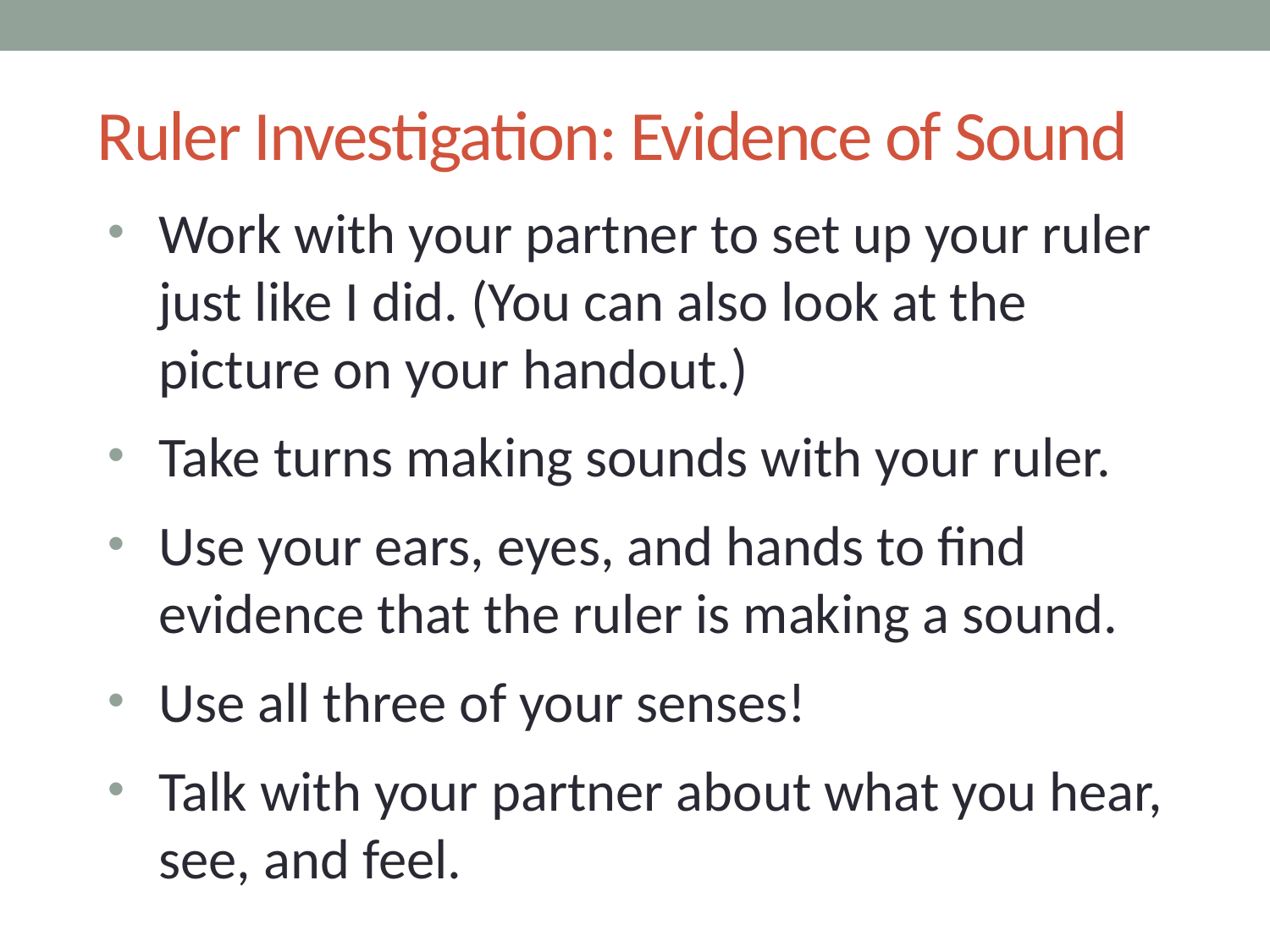

# Ruler Investigation: Evidence of Sound
Work with your partner to set up your ruler just like I did. (You can also look at the picture on your handout.)
Take turns making sounds with your ruler.
Use your ears, eyes, and hands to find evidence that the ruler is making a sound.
Use all three of your senses!
Talk with your partner about what you hear, see, and feel.